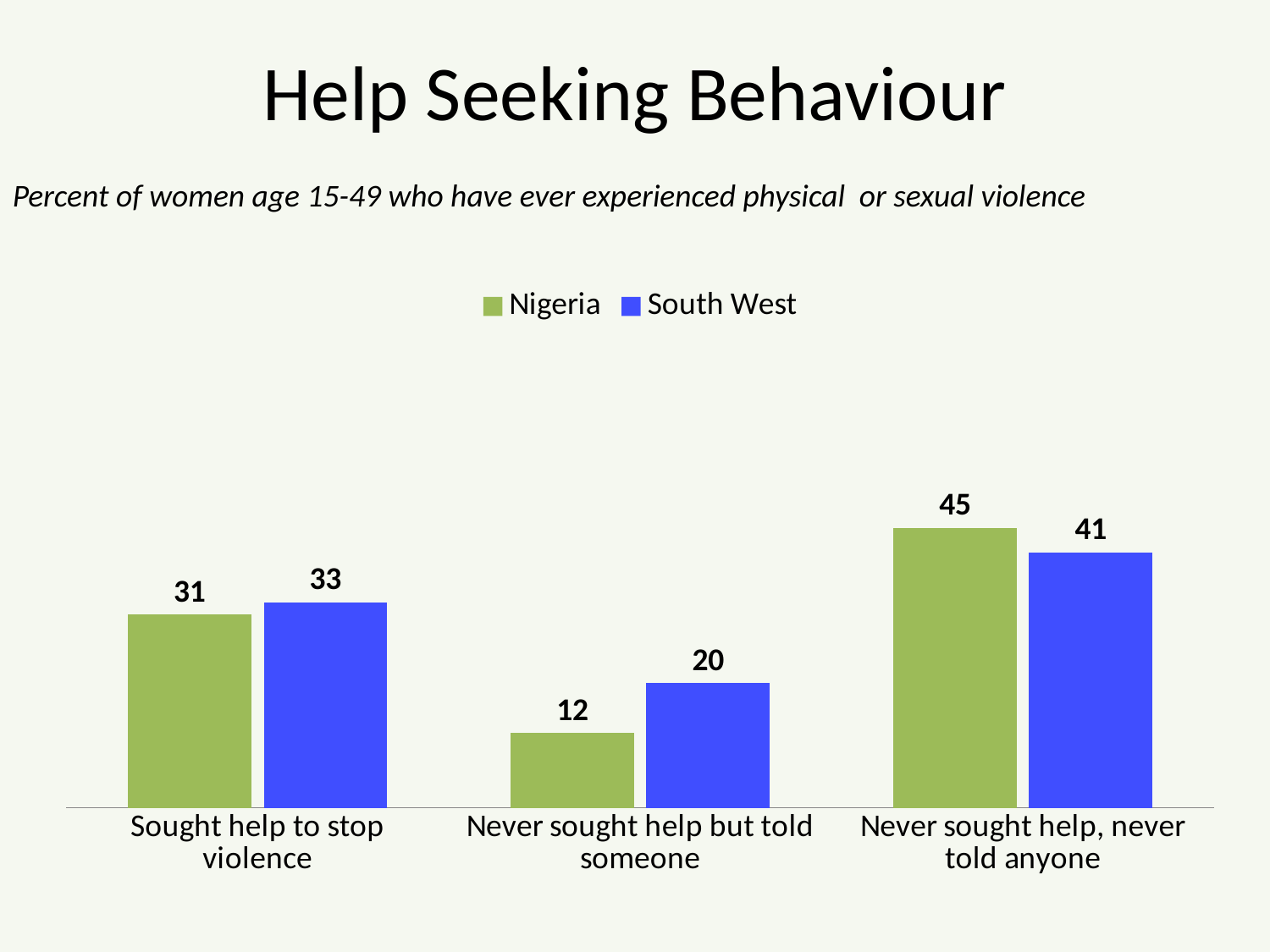

# Help Seeking Behaviour
Percent of women age 15-49 who have ever experienced physical  or sexual violence

### Chart

| Category | Nigeria | South West |
|---|---|---|
| Sought help to stop violence | 31.0 | 33.0 |
| Never sought help but told someone | 12.0 | 20.0 |
| Never sought help, never told anyone | 45.0 | 41.0 |